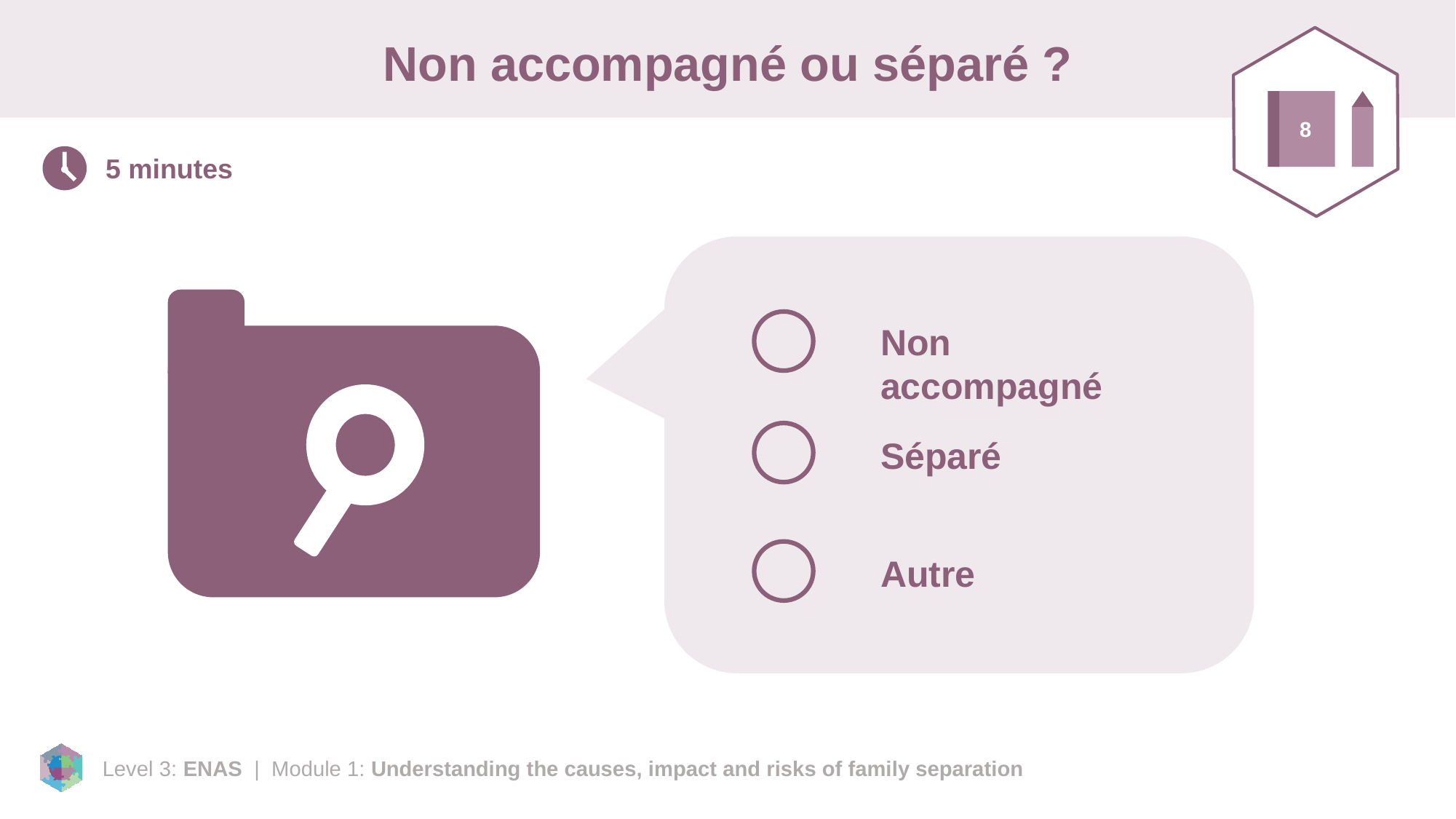

# Non accompagné ou séparé ?

8

5 minutes

Non accompagné

Séparé

Autre